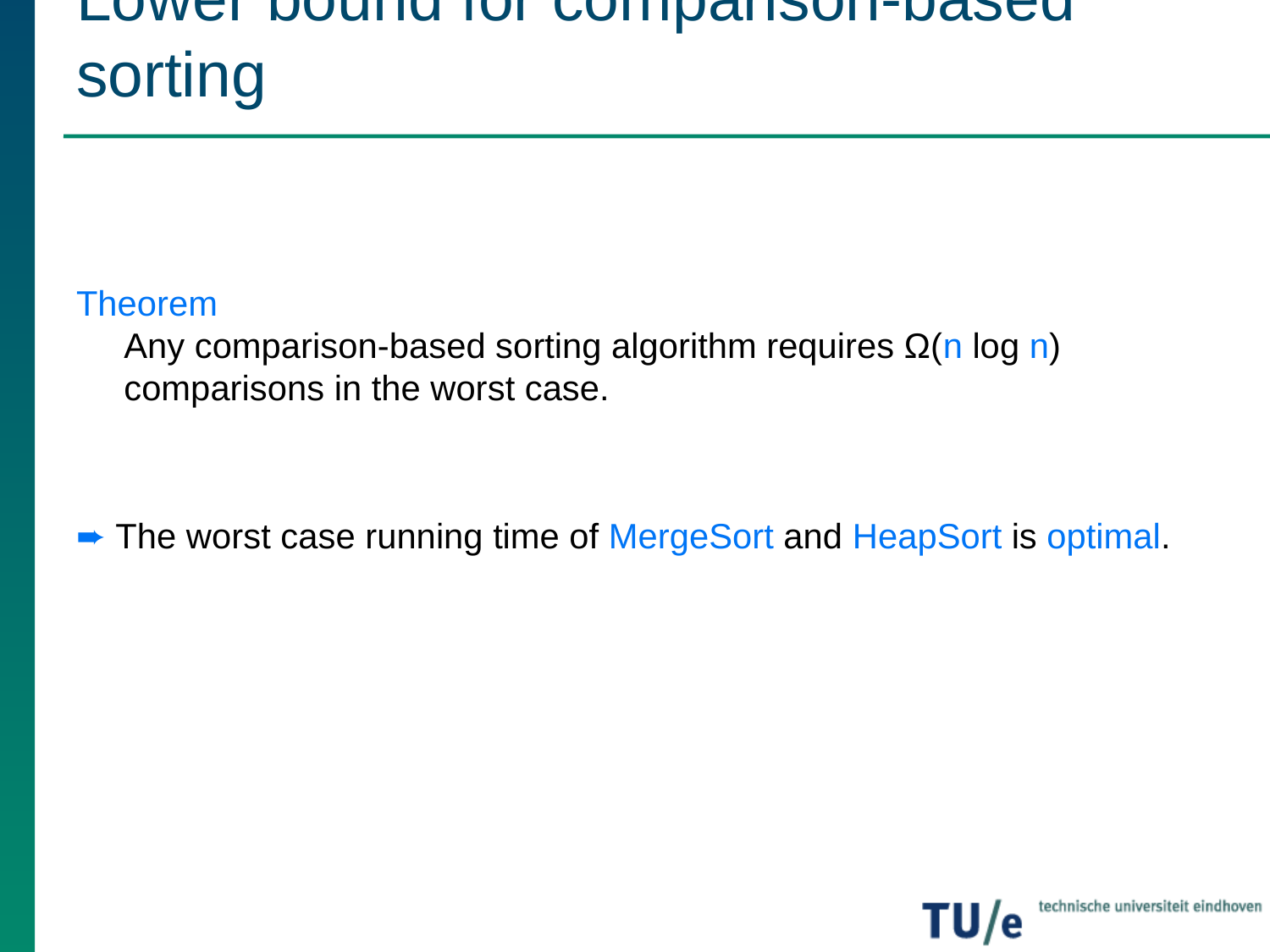

# Lower bound for comparison-based sorting

Theorem
Any comparison-based sorting algorithm requires Ω(n log n) comparisons in the worst case.

➨ The worst case running time of MergeSort and HeapSort is optimal.